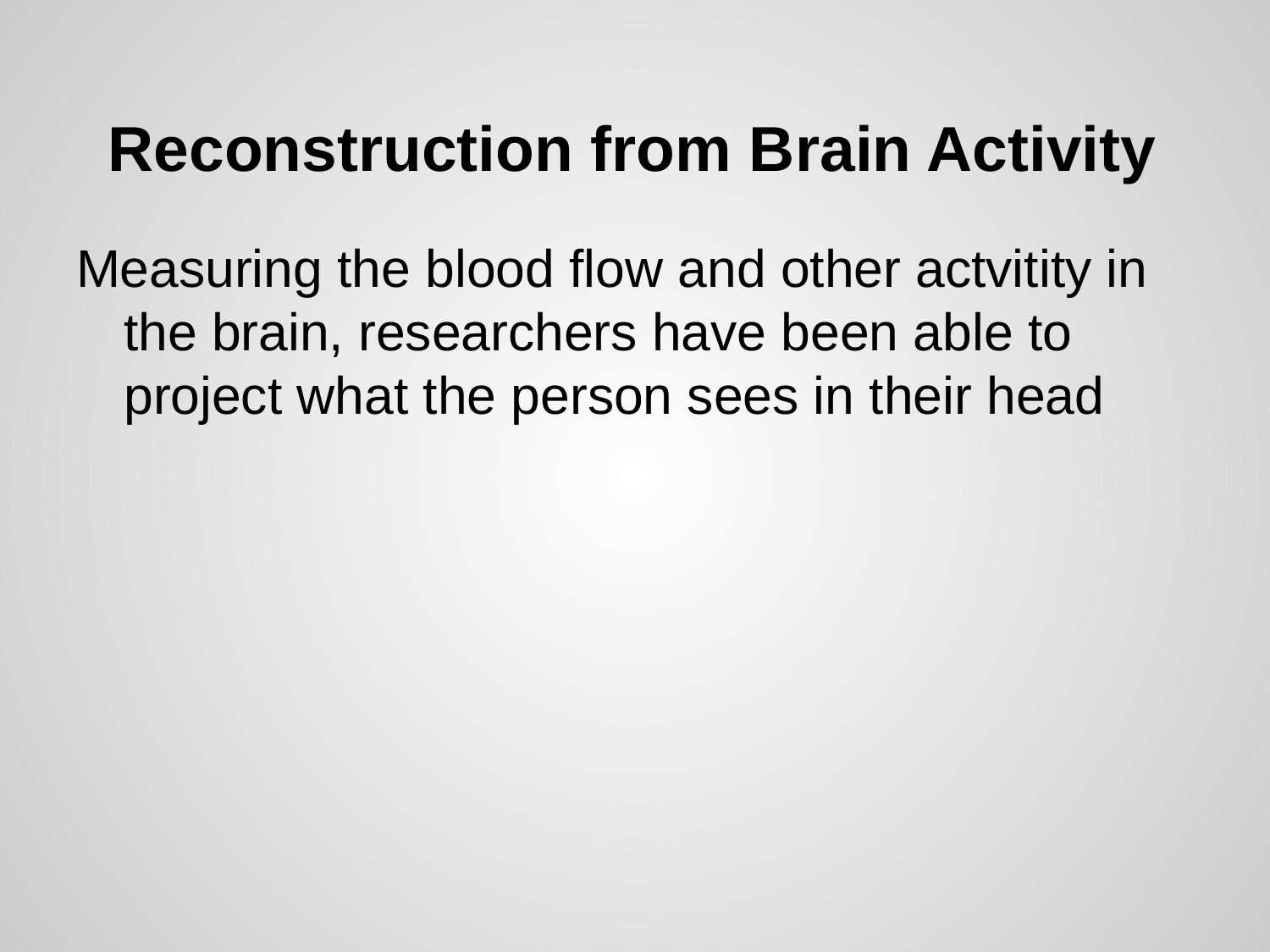

# Reconstruction from Brain Activity
Measuring the blood flow and other actvitity in the brain, researchers have been able to project what the person sees in their head